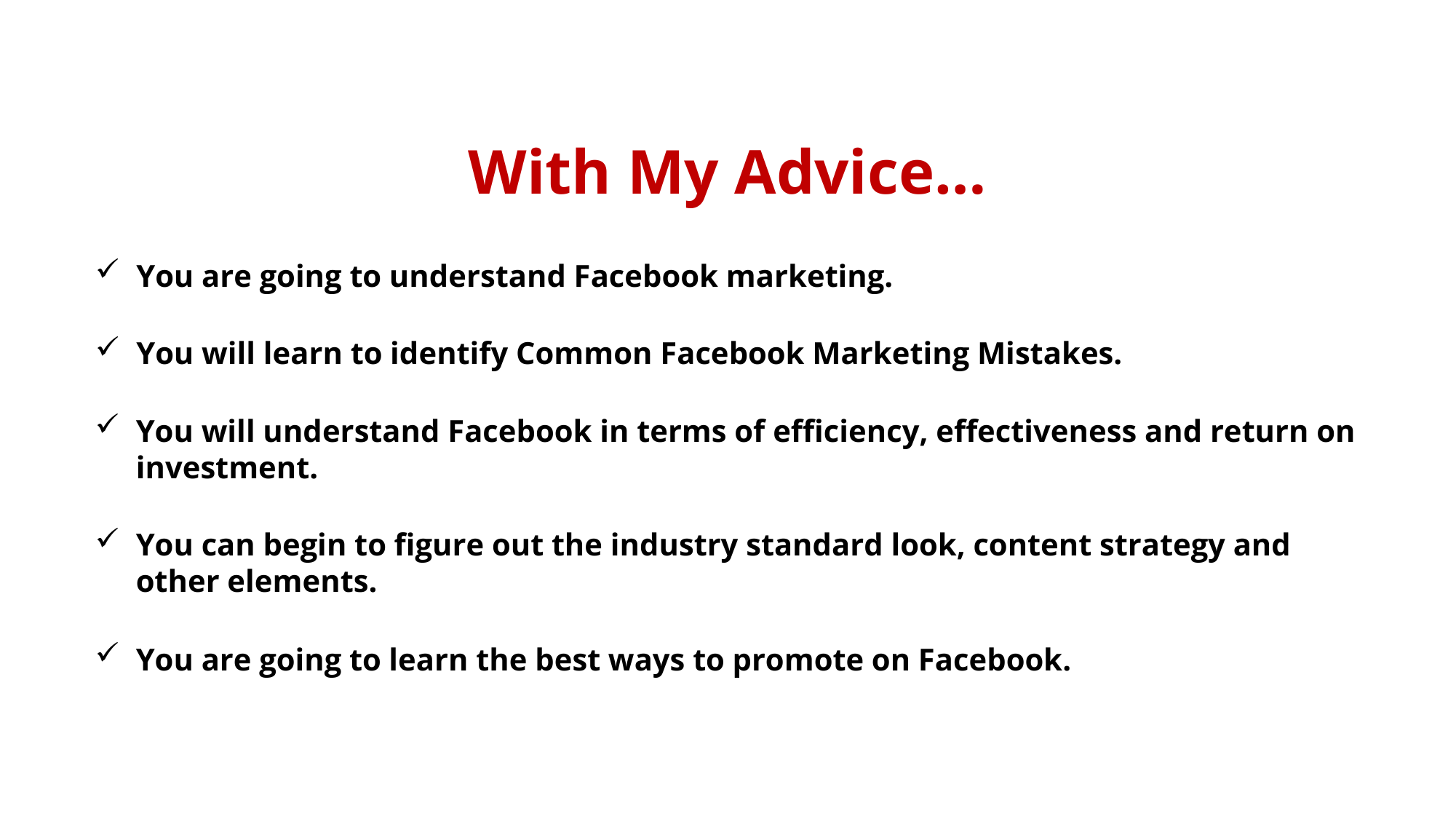

With My Advice…
You are going to understand Facebook marketing.
You will learn to identify Common Facebook Marketing Mistakes.
You will understand Facebook in terms of efficiency, effectiveness and return on investment.
You can begin to figure out the industry standard look, content strategy and other elements.
You are going to learn the best ways to promote on Facebook.